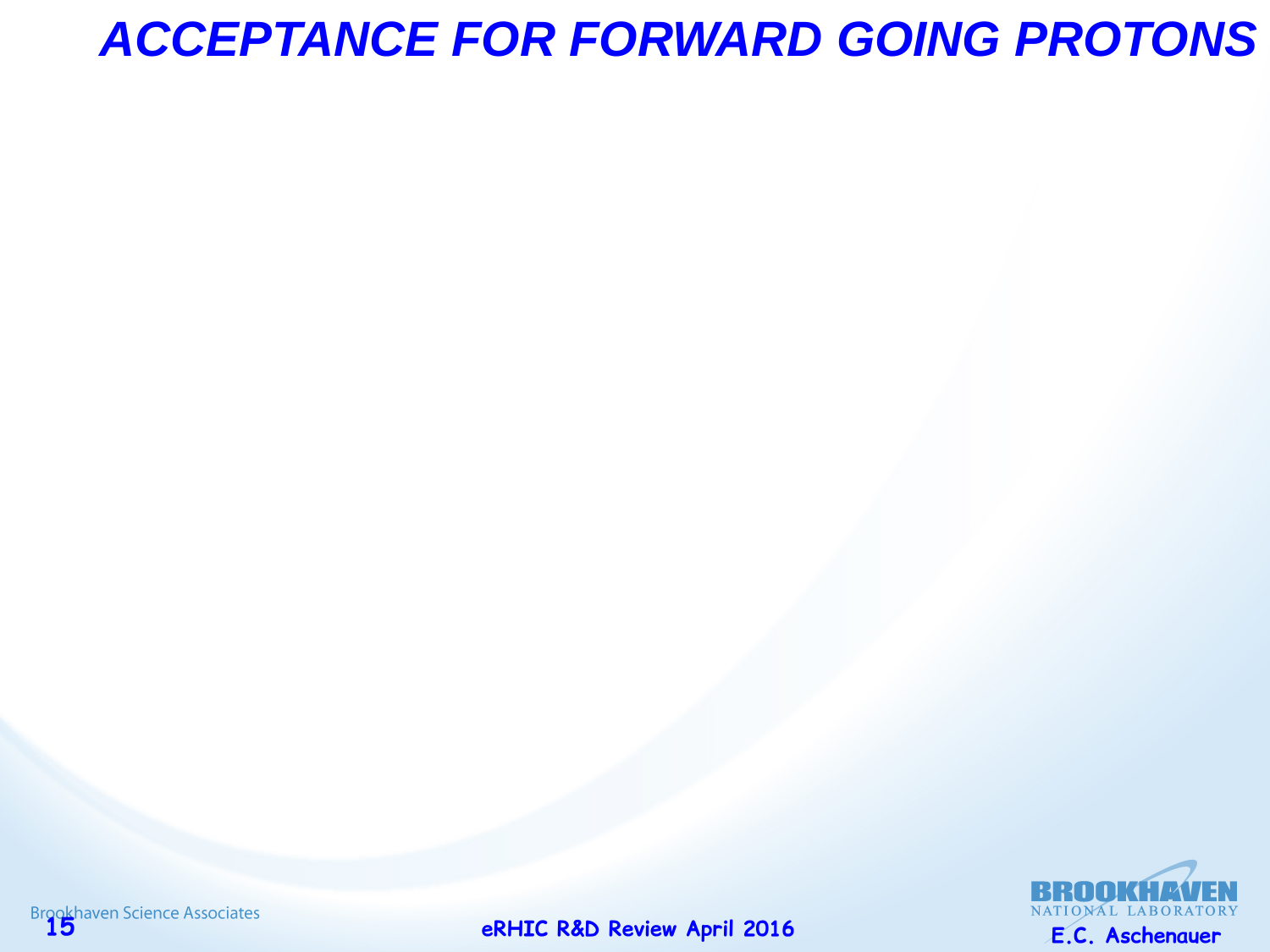

# Acceptance for forward going protons
eRHIC R&D Review April 2016
E.C. Aschenauer
15